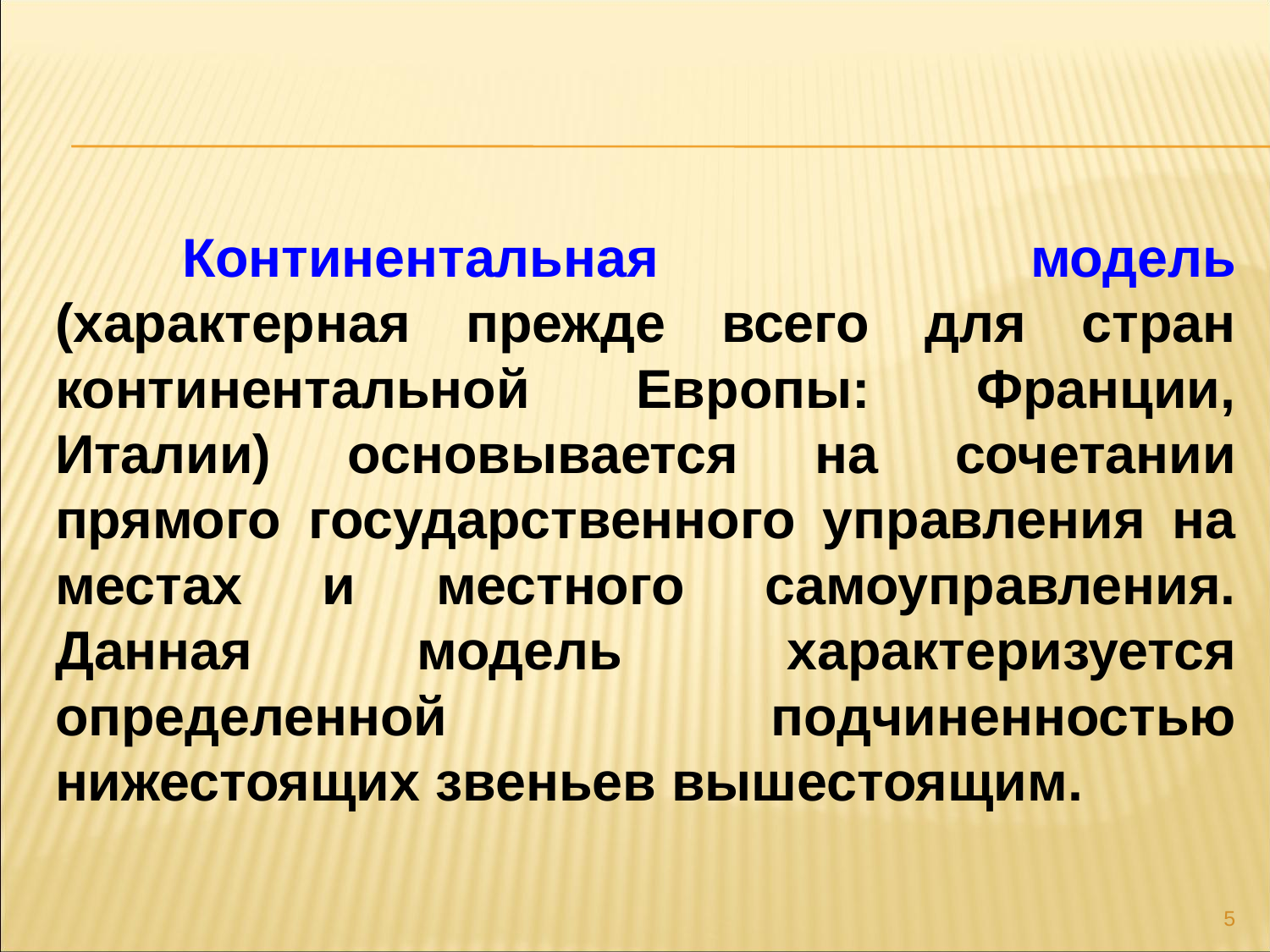

Континентальная модель (характерная прежде всего для стран континентальной Европы: Франции, Италии) основывается на сочетании прямого государственного управления на местах и местного самоуправления. Данная модель характеризуется определенной подчиненностью нижестоящих звеньев вышестоящим.

5